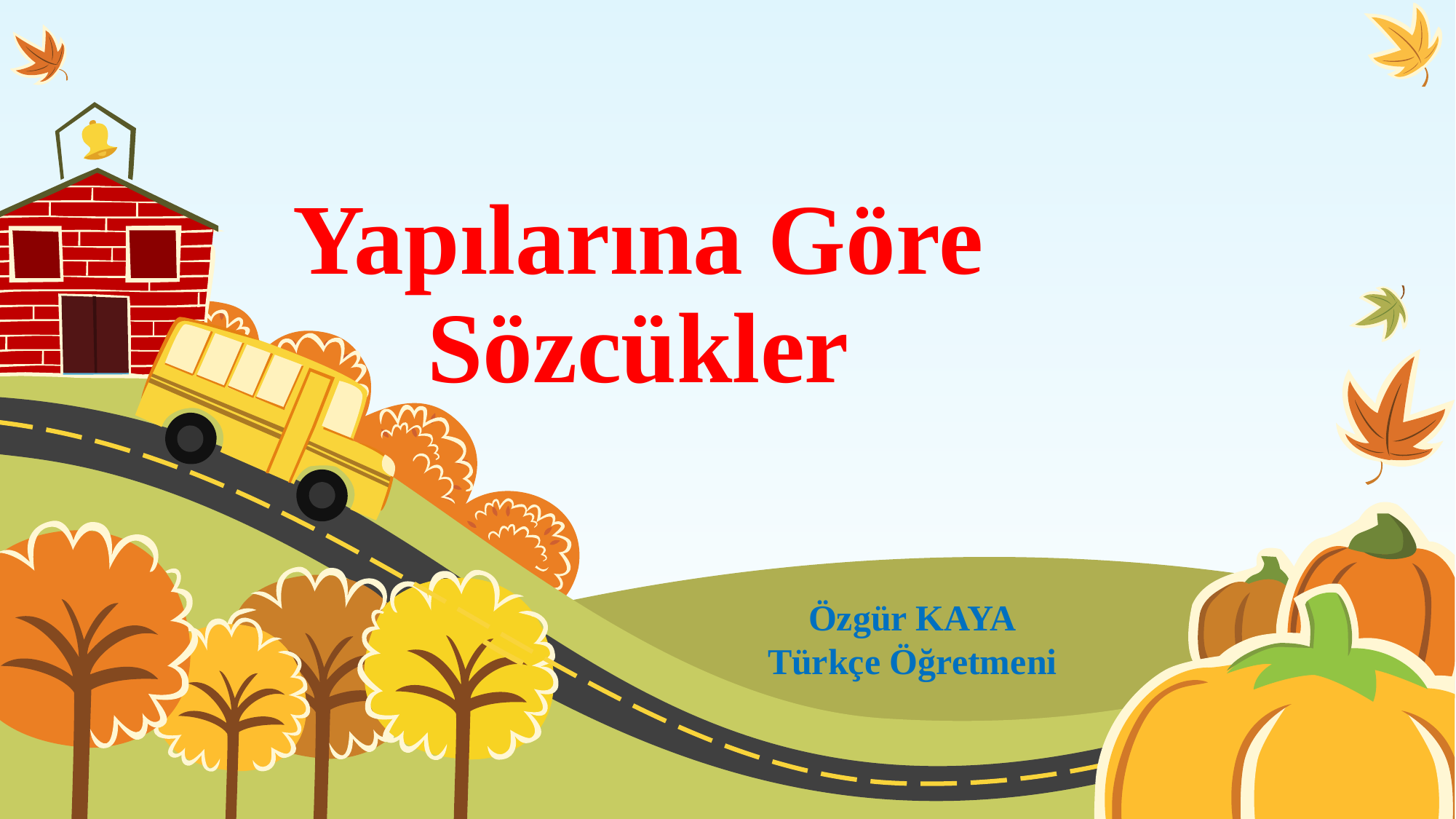

# Yapılarına Göre Sözcükler
Özgür KAYA
Türkçe Öğretmeni